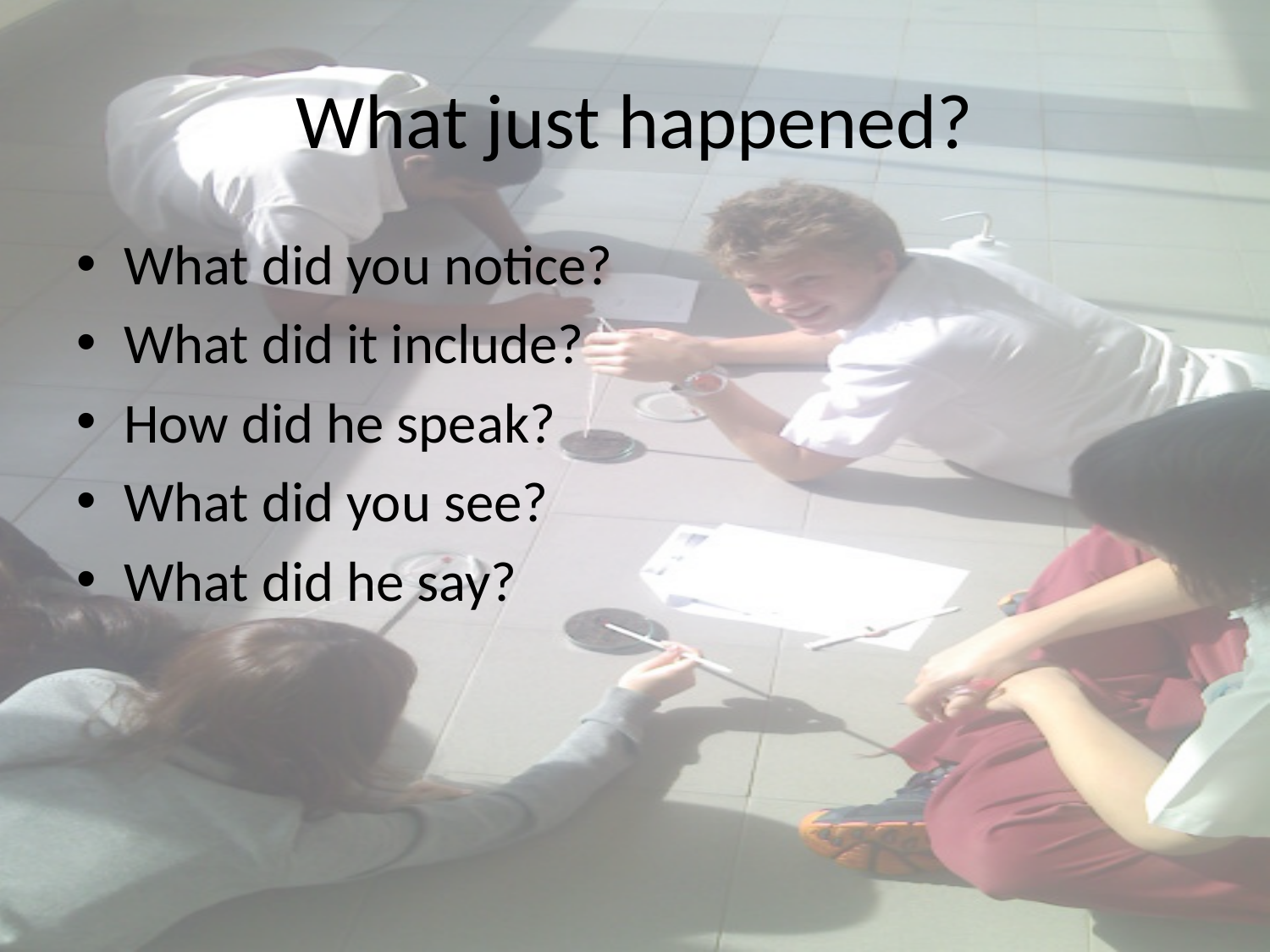

# What just happened?
What did you notice?
What did it include?
How did he speak?
What did you see?
What did he say?